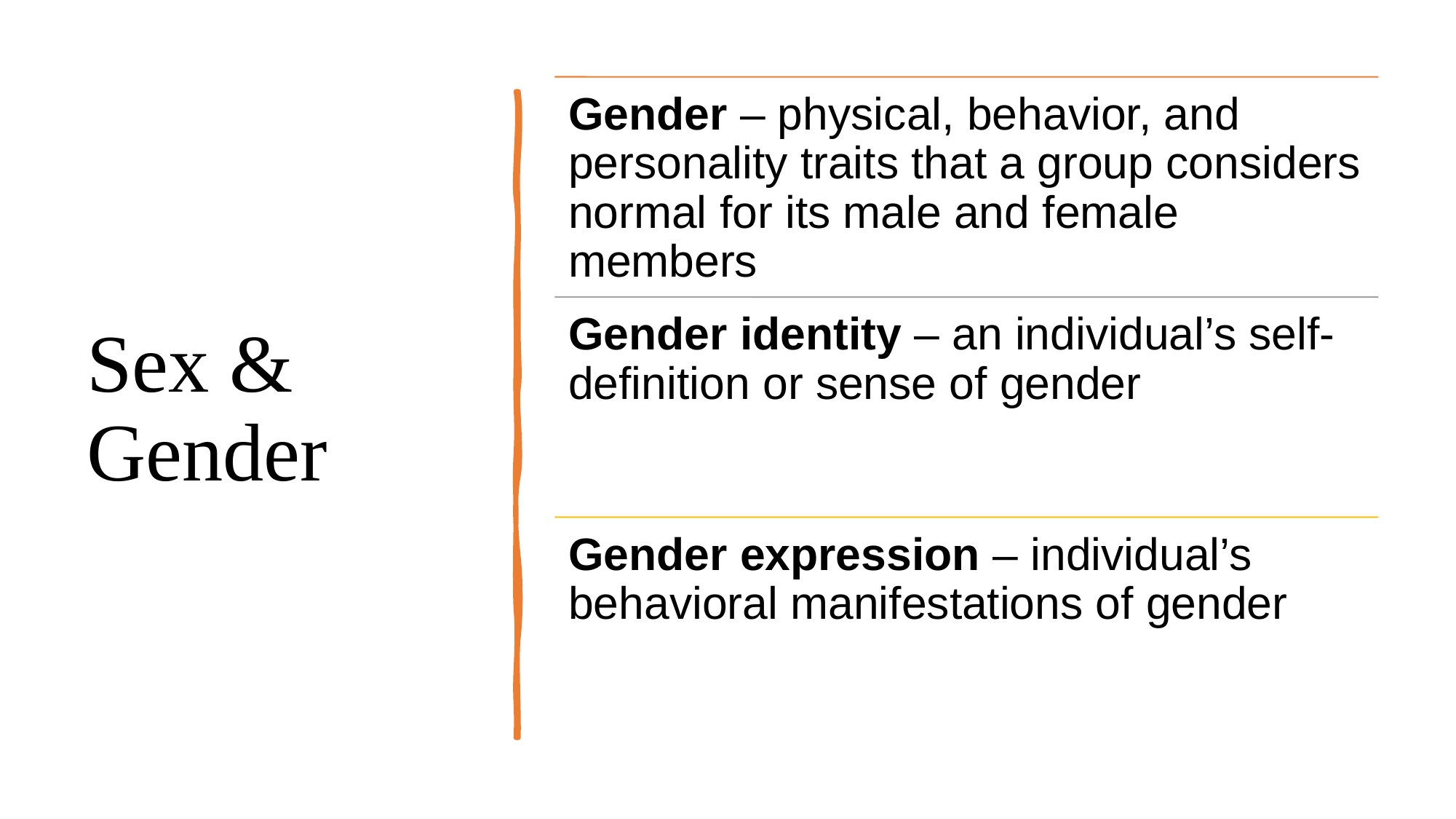

Gender – physical, behavior, and personality traits that a group considers normal for its male and female members
Gender identity – an individual’s self-definition or sense of gender
Gender expression – individual’s behavioral manifestations of gender
# Sex & Gender